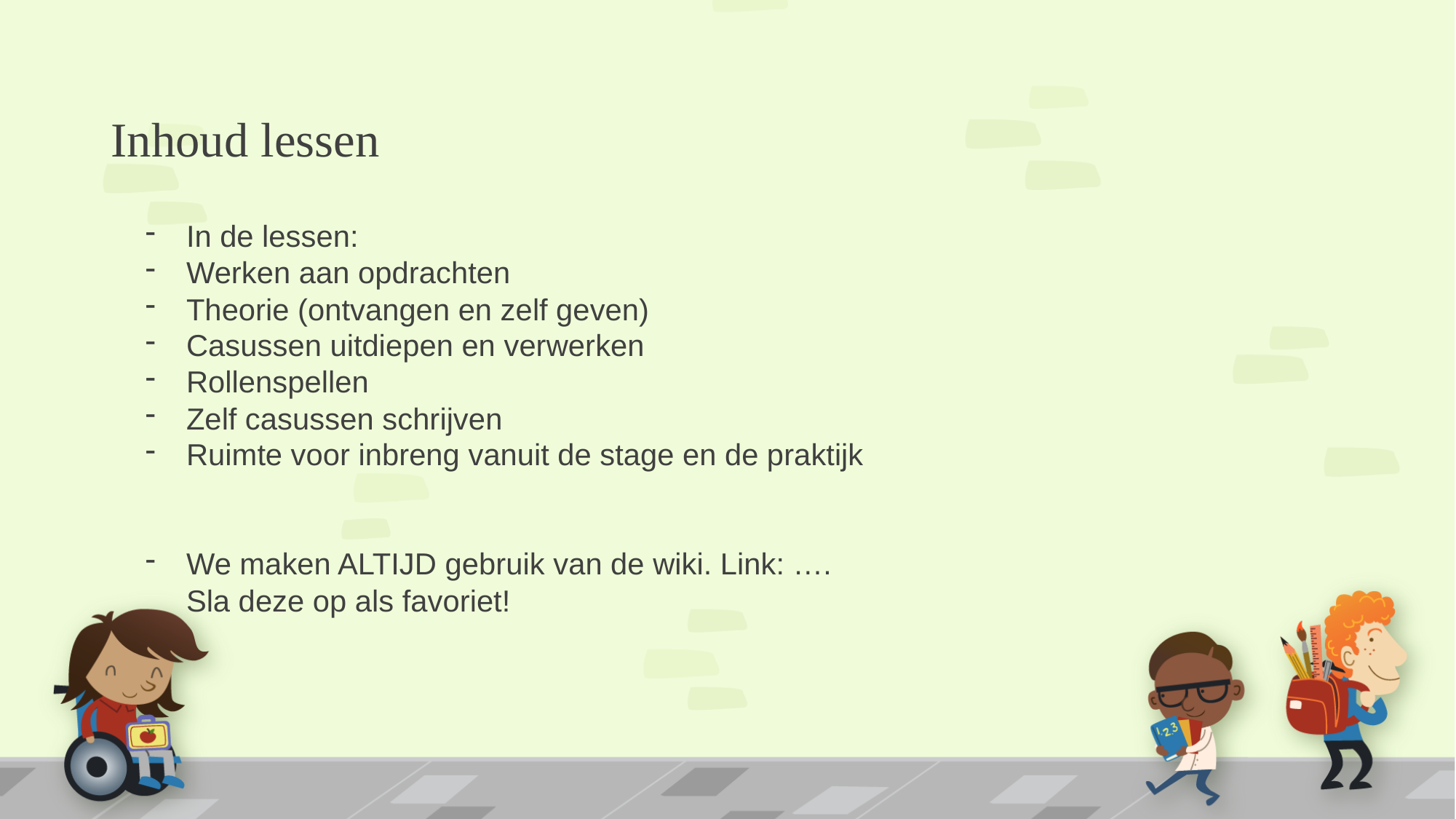

# Inhoud lessen
In de lessen:
Werken aan opdrachten
Theorie (ontvangen en zelf geven)
Casussen uitdiepen en verwerken
Rollenspellen
Zelf casussen schrijven
Ruimte voor inbreng vanuit de stage en de praktijk

We maken ALTIJD gebruik van de wiki. Link: ….
Sla deze op als favoriet!